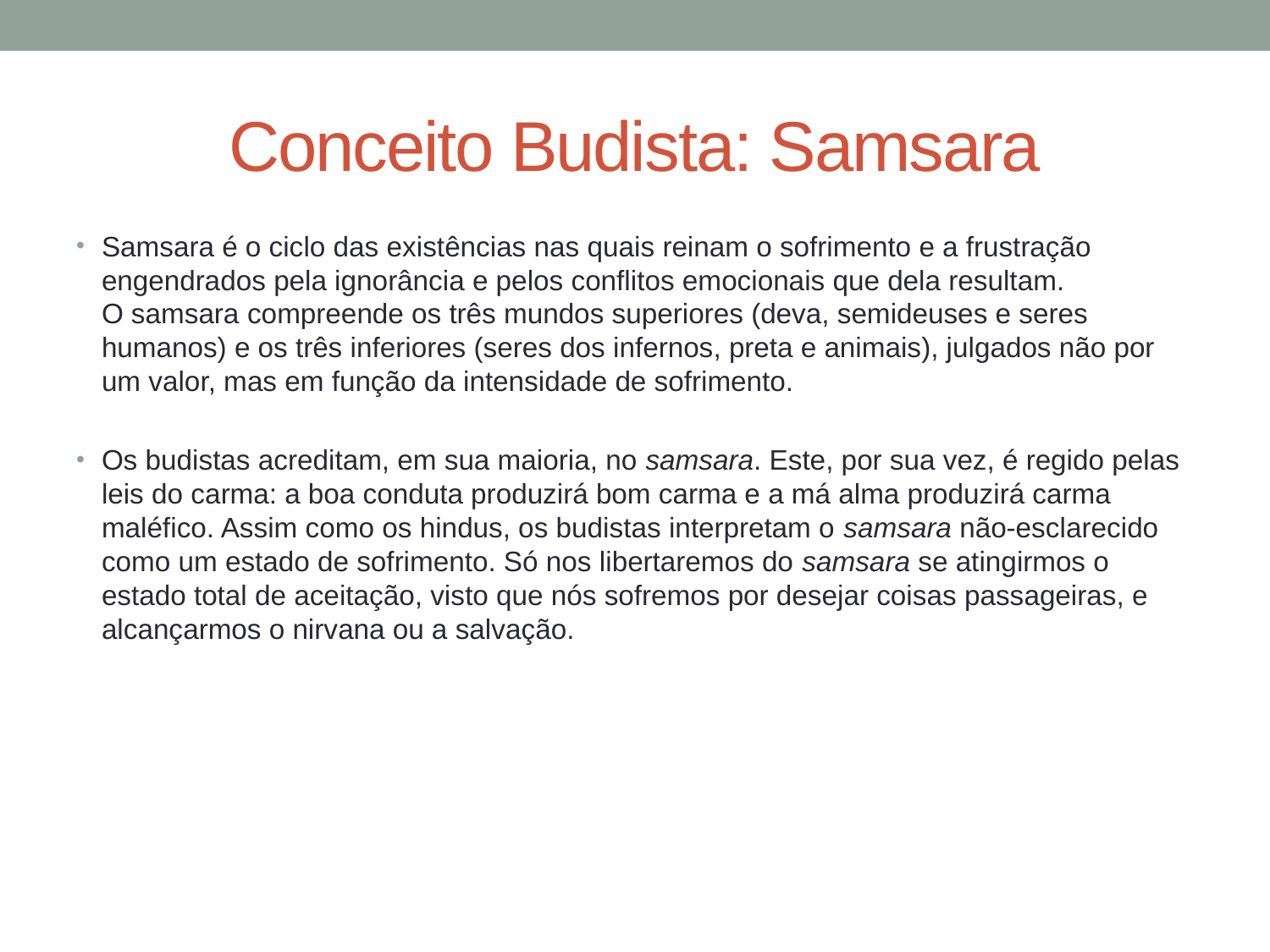

# Conceito Budista: Samsara
Samsara é o ciclo das existências nas quais reinam o sofrimento e a frustração engendrados pela ignorância e pelos conflitos emocionais que dela resultam. O samsara compreende os três mundos superiores (deva, semideuses e seres humanos) e os três inferiores (seres dos infernos, preta e animais), julgados não por um valor, mas em função da intensidade de sofrimento.

Os budistas acreditam, em sua maioria, no samsara. Este, por sua vez, é regido pelas leis do carma: a boa conduta produzirá bom carma e a má alma produzirá carma maléfico. Assim como os hindus, os budistas interpretam o samsara não-esclarecido como um estado de sofrimento. Só nos libertaremos do samsara se atingirmos o estado total de aceitação, visto que nós sofremos por desejar coisas passageiras, e alcançarmos o nirvana ou a salvação.